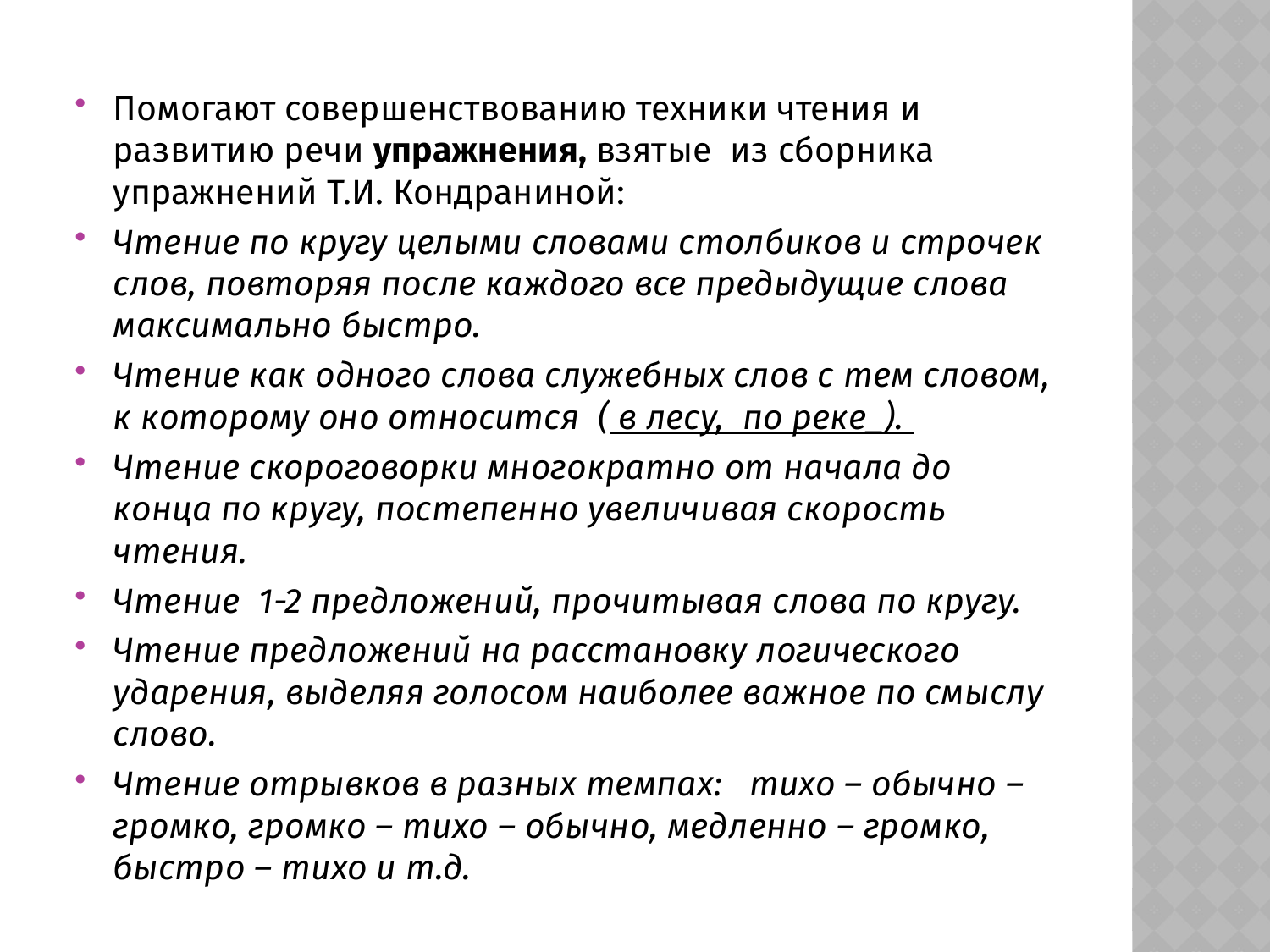

#
Помогают совершенствованию техники чтения и развитию речи упражнения, взятые  из сборника упражнений Т.И. Кондраниной:
Чтение по кругу целыми словами столбиков и строчек слов, повторяя после каждого все предыдущие слова максимально быстро.
Чтение как одного слова служебных слов с тем словом, к которому оно относится  ( в лесу,  по реке_).
Чтение скороговорки многократно от начала до конца по кругу, постепенно увеличивая скорость чтения.
Чтение  1-2 предложений, прочитывая слова по кругу.
Чтение предложений на расстановку логического ударения, выделяя голосом наиболее важное по смыслу слово.
Чтение отрывков в разных темпах:   тихо – обычно – громко, громко – тихо – обычно, медленно – громко, быстро – тихо и т.д.